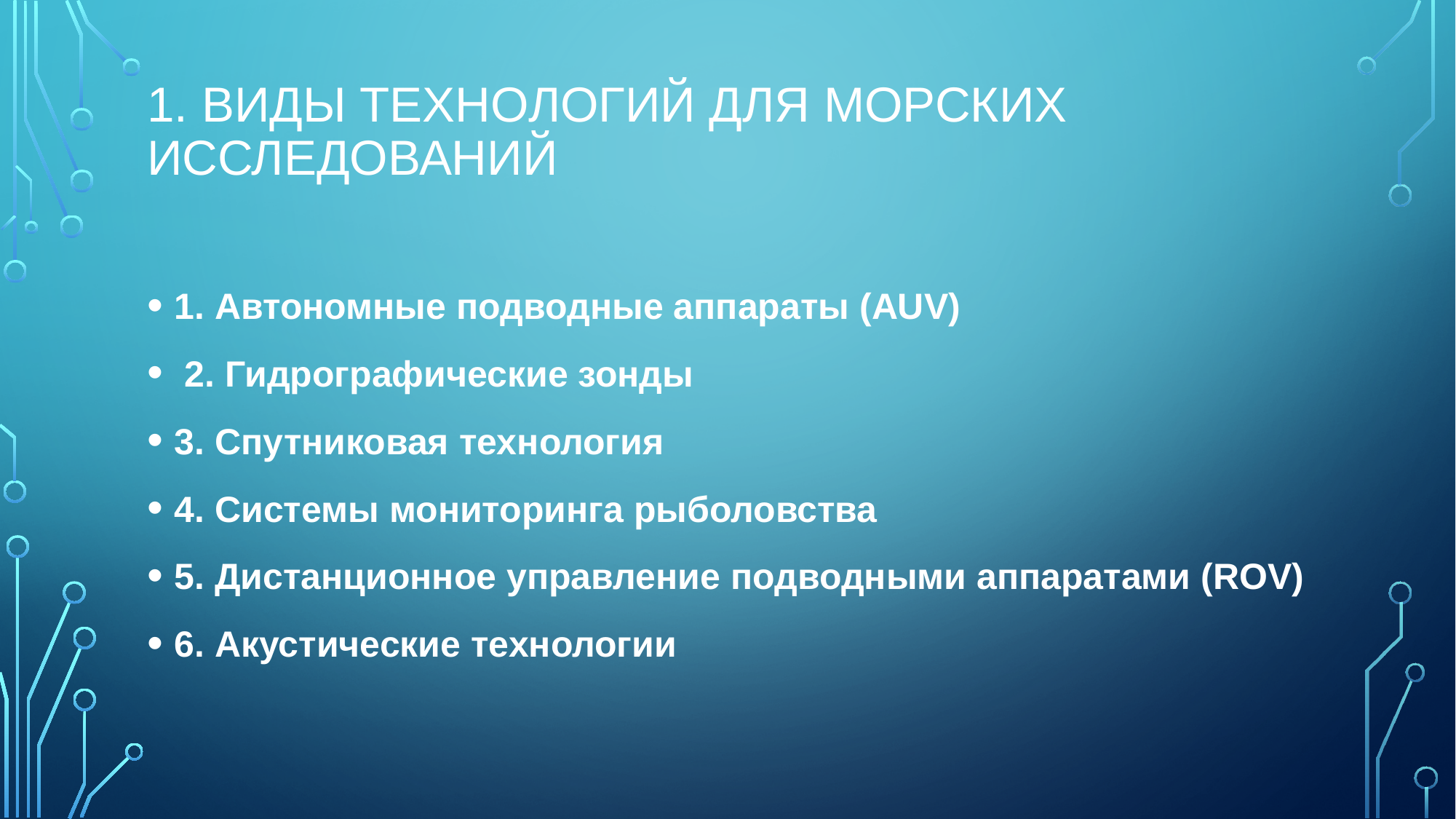

# 1. Виды технологий для морских исследований
1. Автономные подводные аппараты (AUV)
 2. Гидрографические зонды
3. Спутниковая технология
4. Системы мониторинга рыболовства
5. Дистанционное управление подводными аппаратами (ROV)
6. Акустические технологии